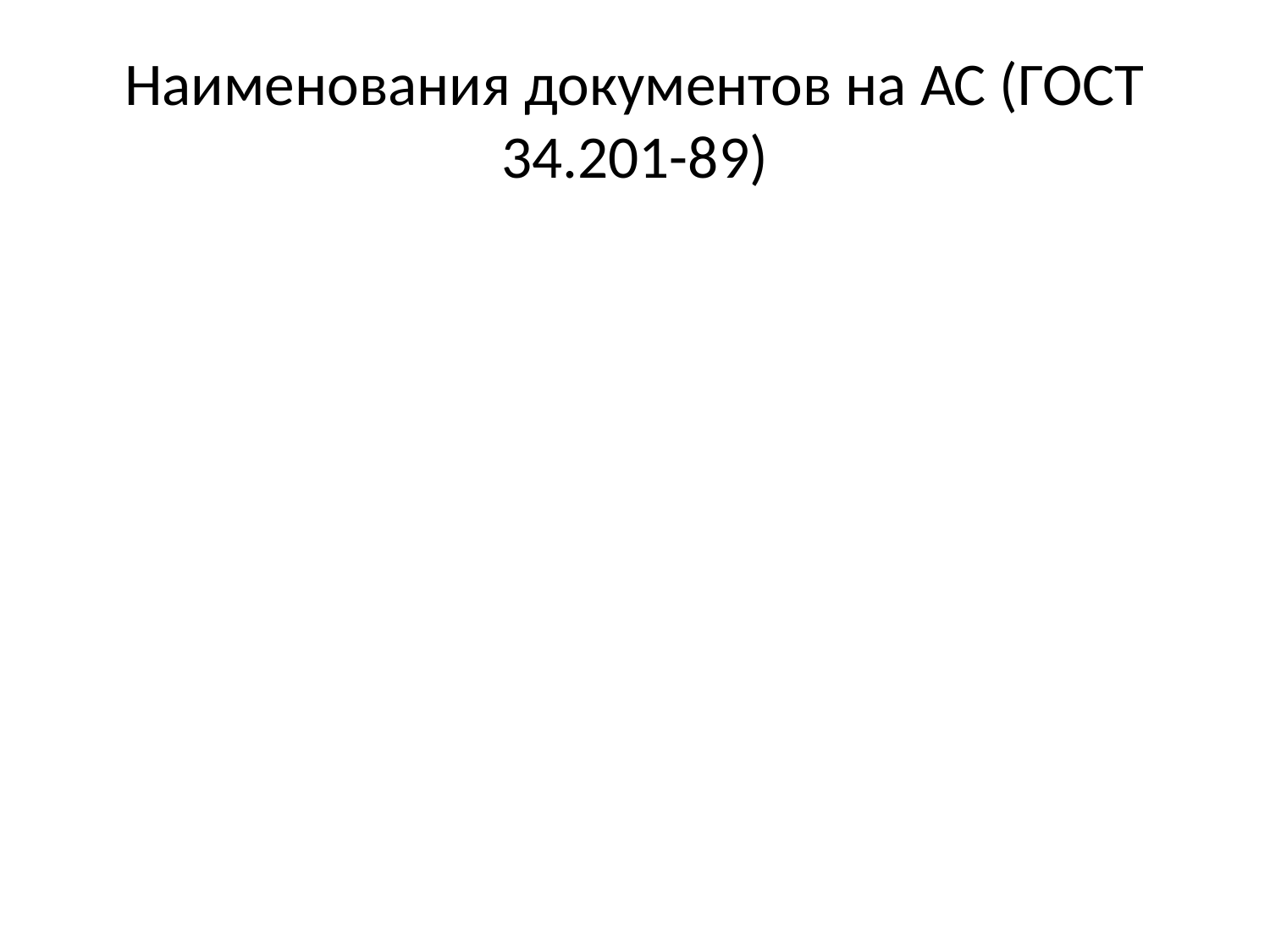

# Наименования документов на АС (ГОСТ 34.201-89)